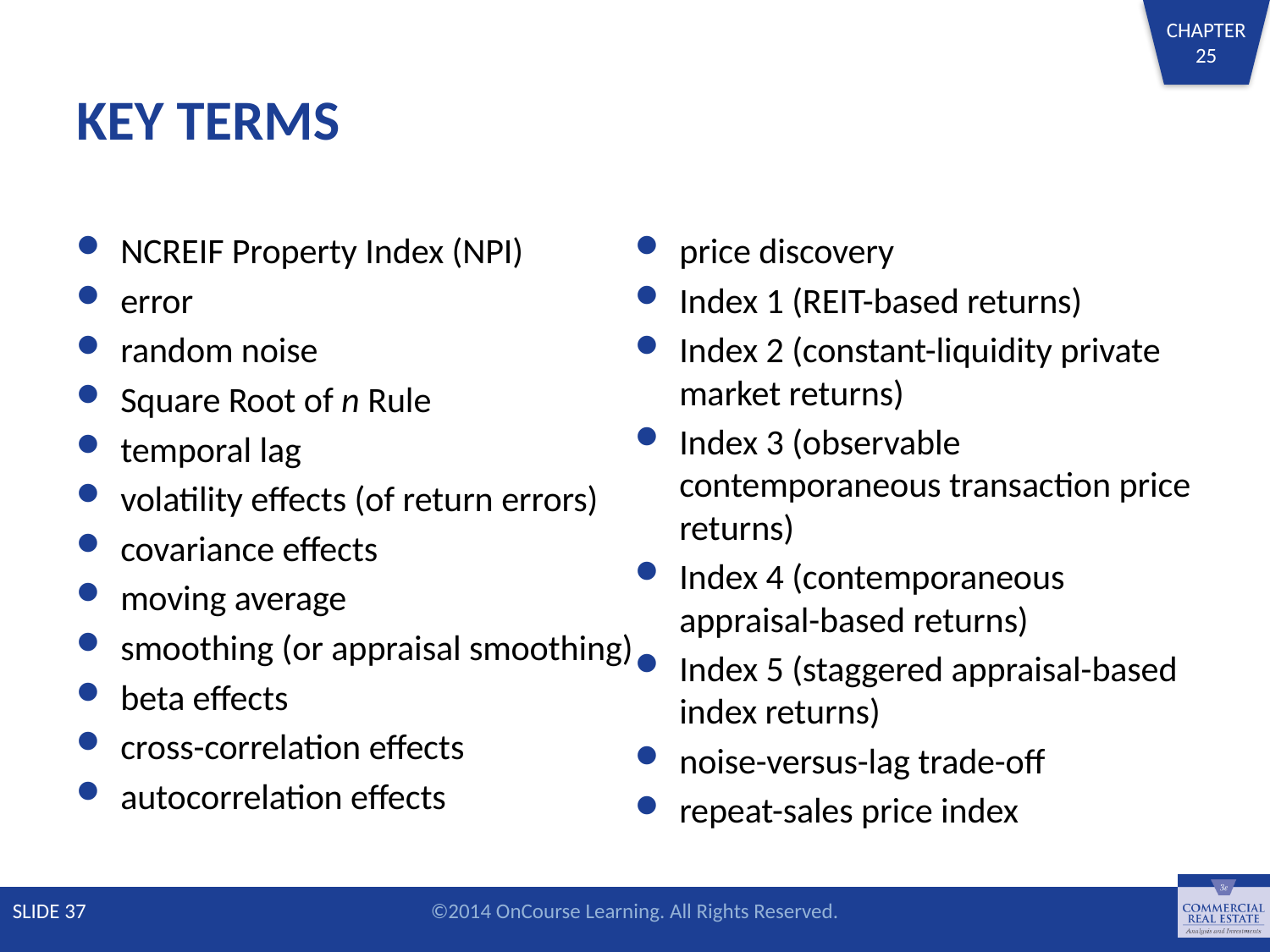

# KEY TERMS
NCREIF Property Index (NPI)
error
random noise
Square Root of n Rule
temporal lag
volatility effects (of return errors)
covariance effects
moving average
smoothing (or appraisal smoothing)
beta effects
cross-correlation effects
autocorrelation effects
price discovery
Index 1 (REIT-based returns)
Index 2 (constant-liquidity private market returns)
Index 3 (observable contemporaneous transaction price returns)
Index 4 (contemporaneous appraisal-based returns)
Index 5 (staggered appraisal-based index returns)
noise-versus-lag trade-off
repeat-sales price index
SLIDE 37